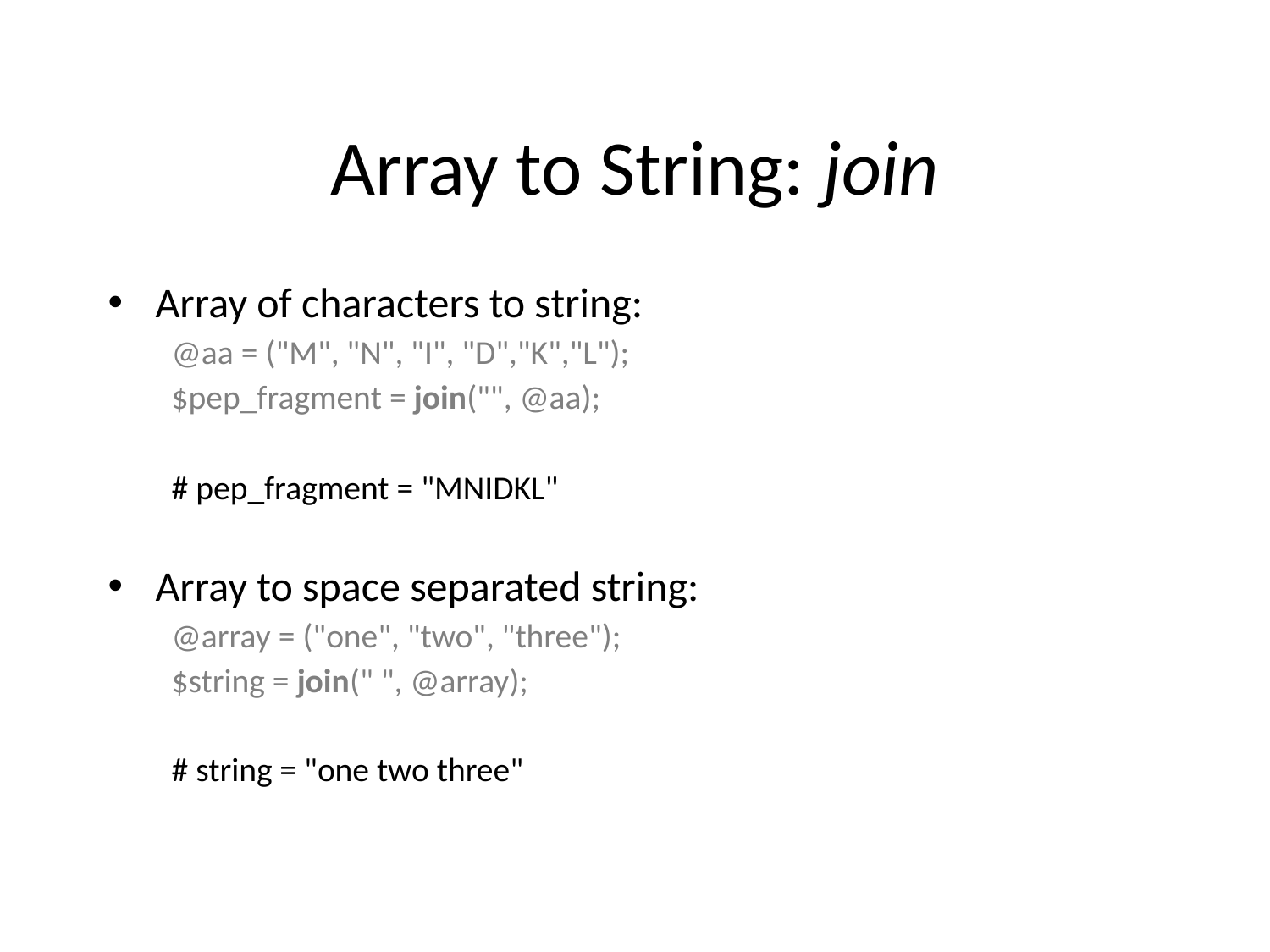

# Array to String: join
Array of characters to string:
@aa = ("M", "N", "I", "D","K","L");
$pep_fragment = join("", @aa);

# pep_fragment = "MNIDKL"

Array to space separated string:
@array = ("one", "two", "three");
$string = join(" ", @array);

# string = "one two three"